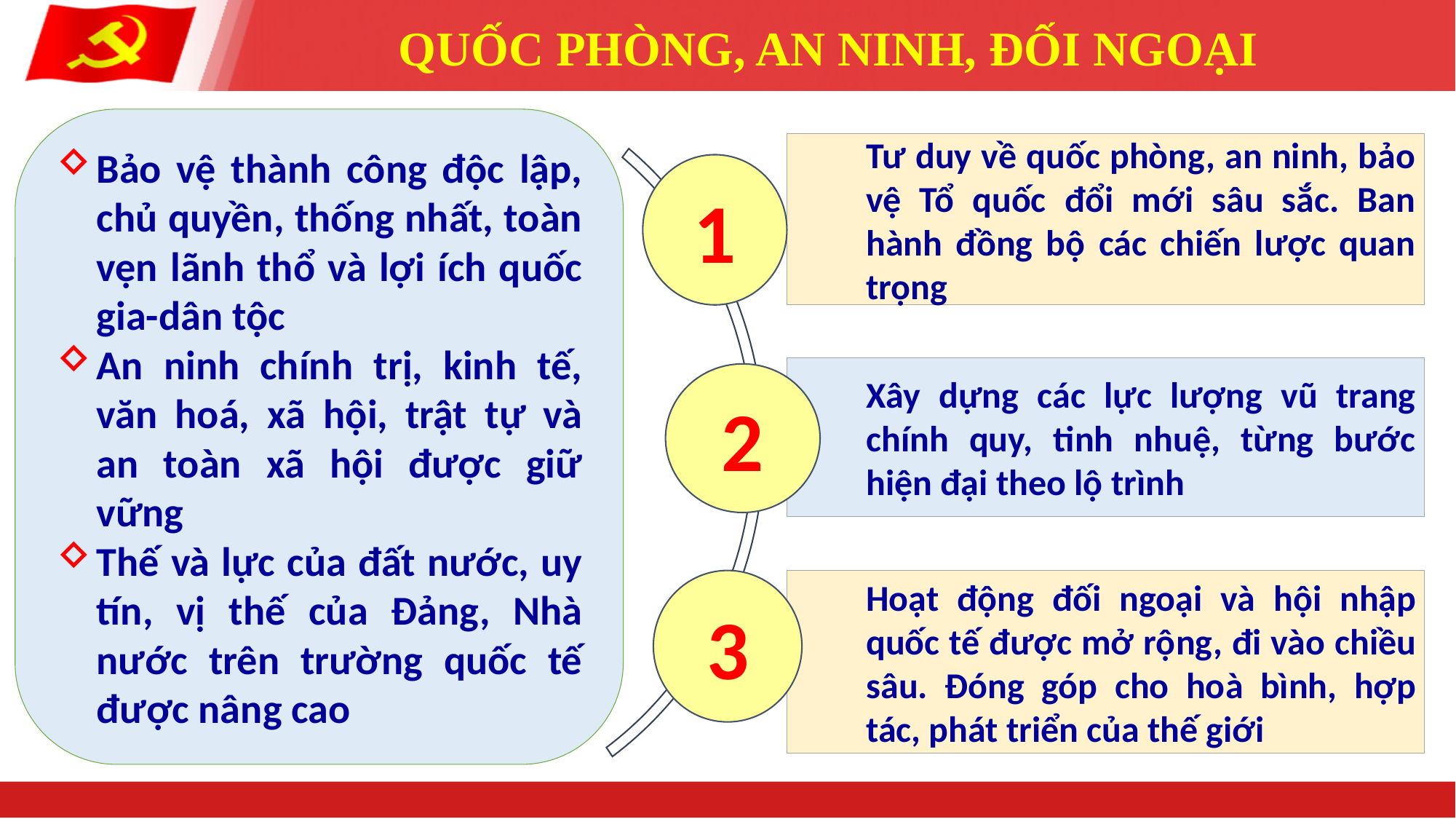

# QUỐC PHÒNG, AN NINH, ĐỐI NGOẠI

Bảo vệ thành công độc lập, chủ quyền, thống nhất, toàn vẹn lãnh thổ và lợi ích quốc gia-dân tộc
An ninh chính trị, kinh tế, văn hoá, xã hội, trật tự và an toàn xã hội được giữ vững
Thế và lực của đất nước, uy tín, vị thế của Đảng, Nhà nước trên trường quốc tế được nâng cao
Tư duy về quốc phòng, an ninh, bảo vệ Tổ quốc đổi mới sâu sắc. Ban hành đồng bộ các chiến lược quan trọng
1
Xây dựng các lực lượng vũ trang chính quy, tinh nhuệ, từng bước hiện đại theo lộ trình
2
3
Hoạt động đối ngoại và hội nhập quốc tế được mở rộng, đi vào chiều sâu. Đóng góp cho hoà bình, hợp tác, phát triển của thế giới